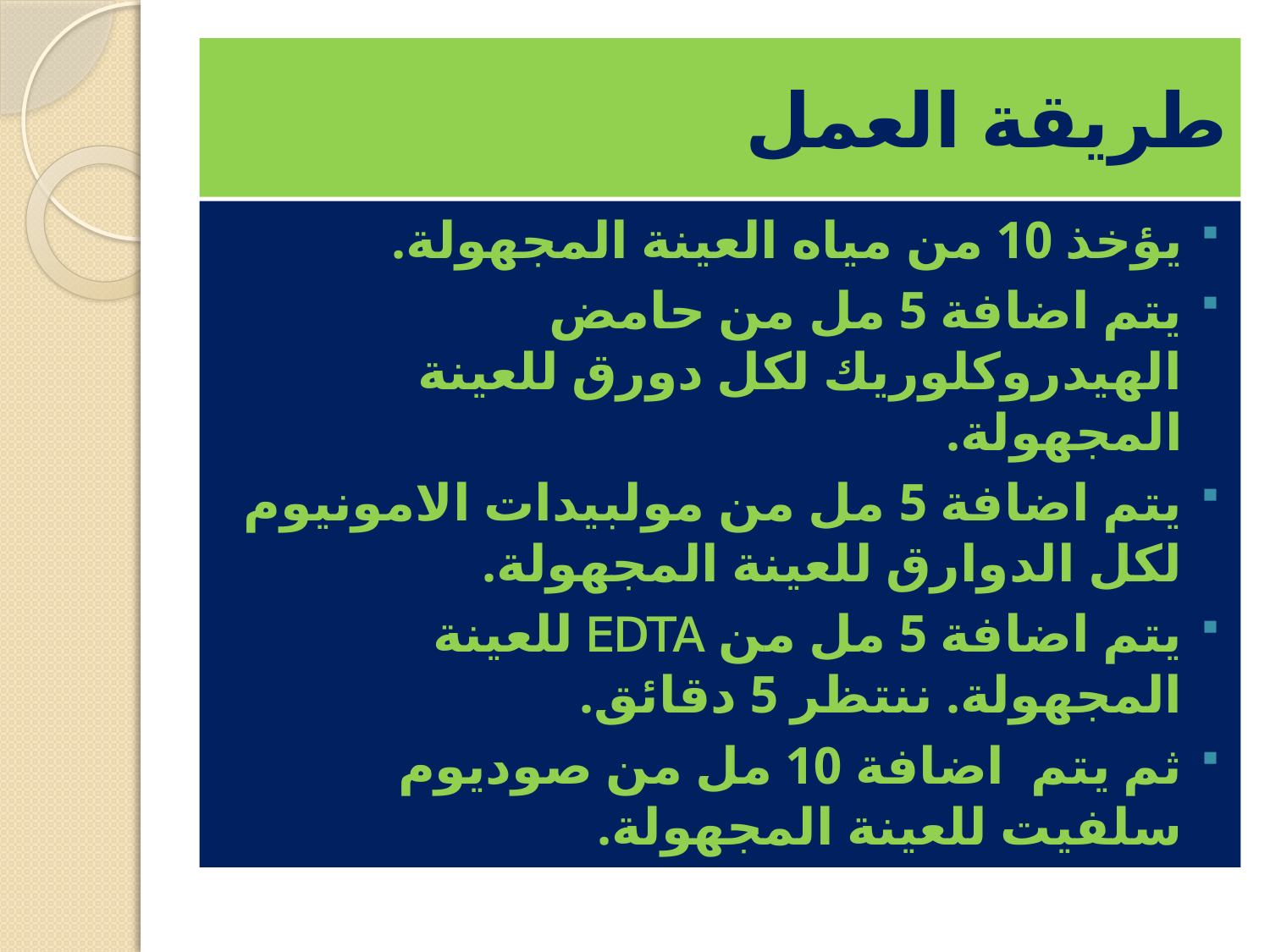

# طريقة العمل
يؤخذ 10 من مياه العينة المجهولة.
يتم اضافة 5 مل من حامض الهيدروكلوريك لكل دورق للعينة المجهولة.
يتم اضافة 5 مل من مولبيدات الامونيوم لكل الدوارق للعينة المجهولة.
يتم اضافة 5 مل من EDTA للعينة المجهولة. ننتظر 5 دقائق.
ثم يتم  اضافة 10 مل من صوديوم سلفيت للعينة المجهولة.